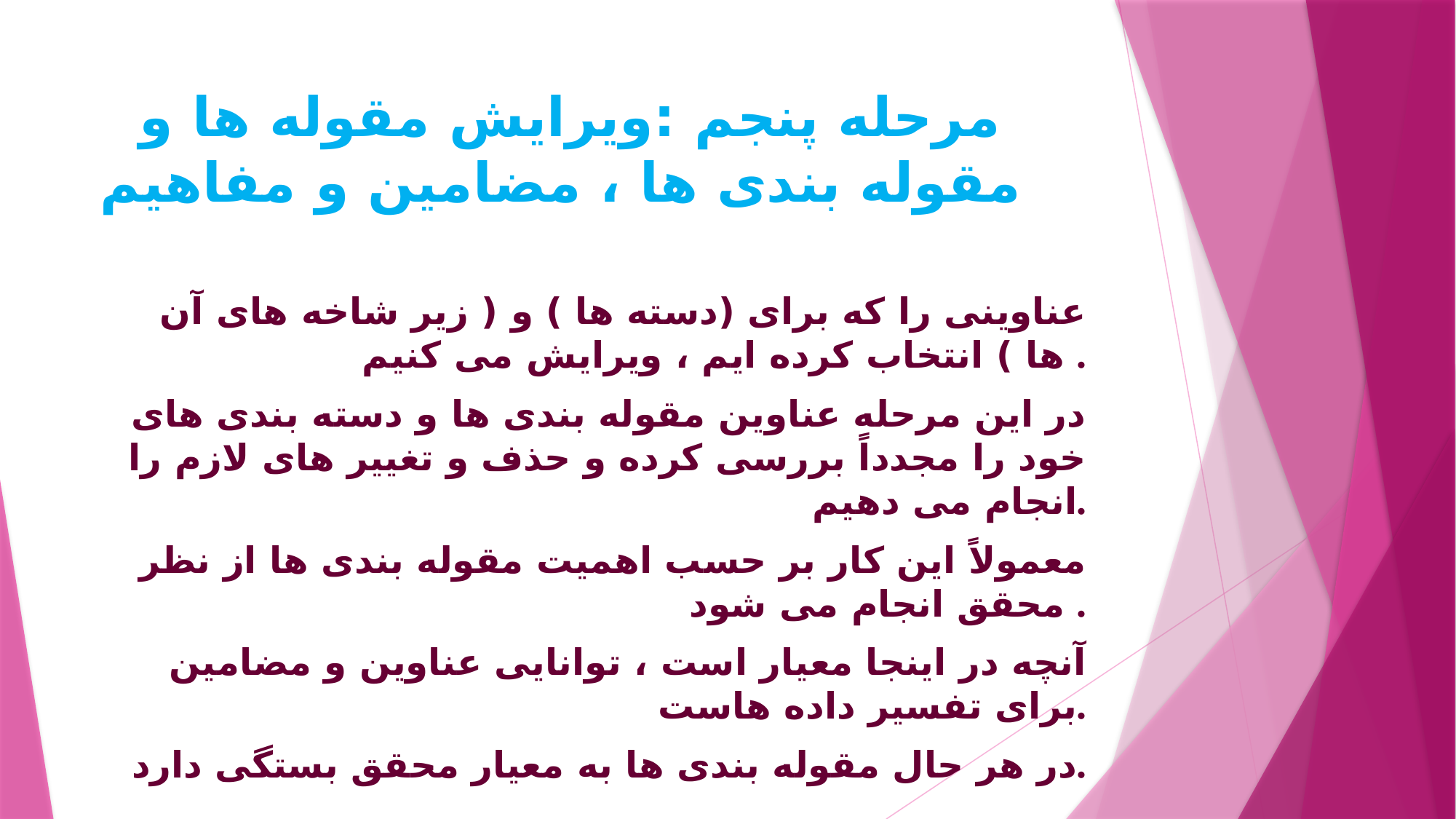

# مرحله پنجم :ویرایش مقوله ها و مقوله بندی ها ، مضامین و مفاهیم
عناوینی را که برای (دسته ها ) و ( زیر شاخه های آن ها ) انتخاب کرده ایم ، ویرایش می کنیم .
در این مرحله عناوین مقوله بندی ها و دسته بندی های خود را مجدداً بررسی کرده و حذف و تغییر های لازم را انجام می دهیم.
معمولاً این کار بر حسب اهمیت مقوله بندی ها از نظر محقق انجام می شود .
آنچه در اینجا معیار است ، توانایی عناوین و مضامین برای تفسیر داده هاست.
در هر حال مقوله بندی ها به معیار محقق بستگی دارد.